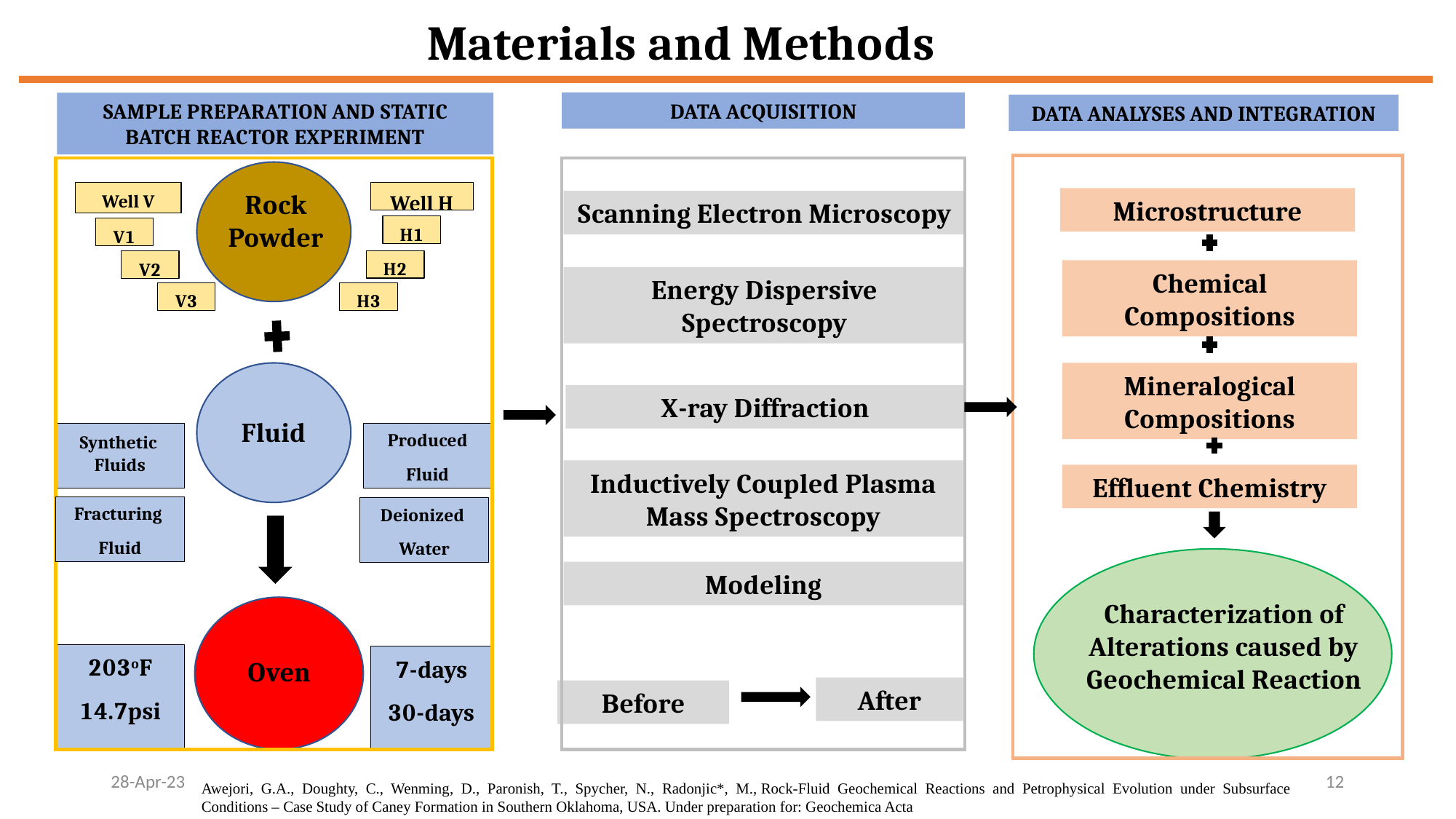

# Materials and Methods
DATA ACQUISITION
SAMPLE PREPARATION AND STATIC BATCH REACTOR EXPERIMENT
DATA ANALYSES AND INTEGRATION

Microstructure

Chemical Compositions

Mineralogical Compositions

Effluent Chemistry

Characterization of Alterations caused by Geochemical Reaction

Well V

V1

V2

V3

Synthetic  Fluids

203oF
14.7psi

Well H

H1

H2

H3

Produced
Fluid

7-days
30-days

Oven

Fluid

Rock
Powder

Scanning Electron Microscopy
Energy Dispersive Spectroscopy
X-ray Diffraction
Inductively Coupled Plasma Mass Spectroscopy
After
Before

Fracturing
Fluid

Deionized
Water

Modeling
28-Apr-23
12
Awejori, G.A., Doughty, C., Wenming, D., Paronish, T., Spycher, N., Radonjic*, M., Rock-Fluid Geochemical Reactions and Petrophysical Evolution under Subsurface Conditions – Case Study of Caney Formation in Southern Oklahoma, USA. Under preparation for: Geochemica Acta